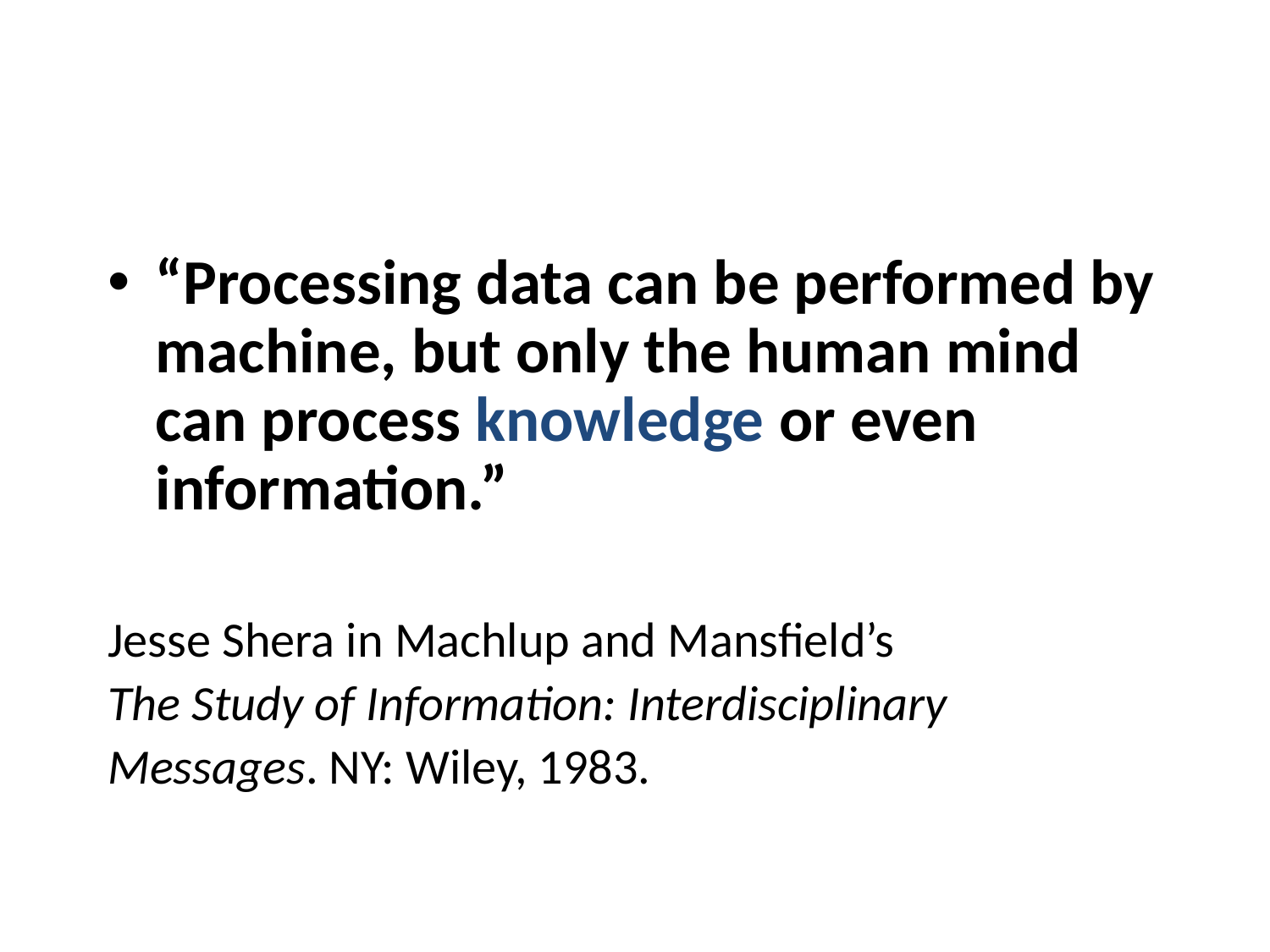

“Processing data can be performed by machine, but only the human mind can process knowledge or even information.”

Jesse Shera in Machlup and Mansfield’s
The Study of Information: Interdisciplinary
Messages. NY: Wiley, 1983.